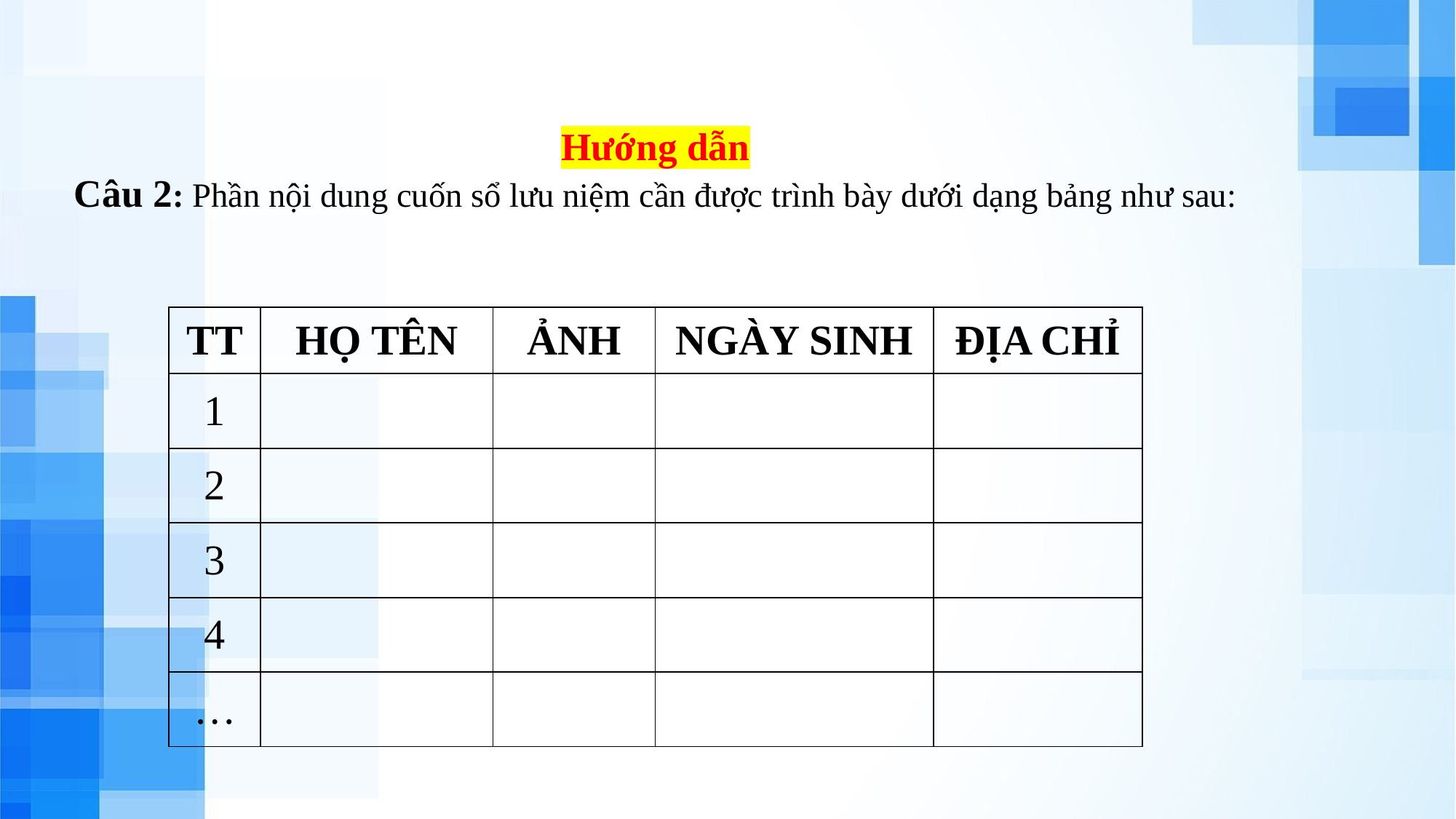

# Hướng dẫn Câu 2: Phần nội dung cuốn sổ lưu niệm cần được trình bày dưới dạng bảng như sau:

| TT | HỌ TÊN | ẢNH | NGÀY SINH | ĐỊA CHỈ |
| --- | --- | --- | --- | --- |
| 1 |  |  |  |  |
| 2 |  |  |  |  |
| 3 |  |  |  |  |
| 4 |  |  |  |  |
| … |  |  |  |  |